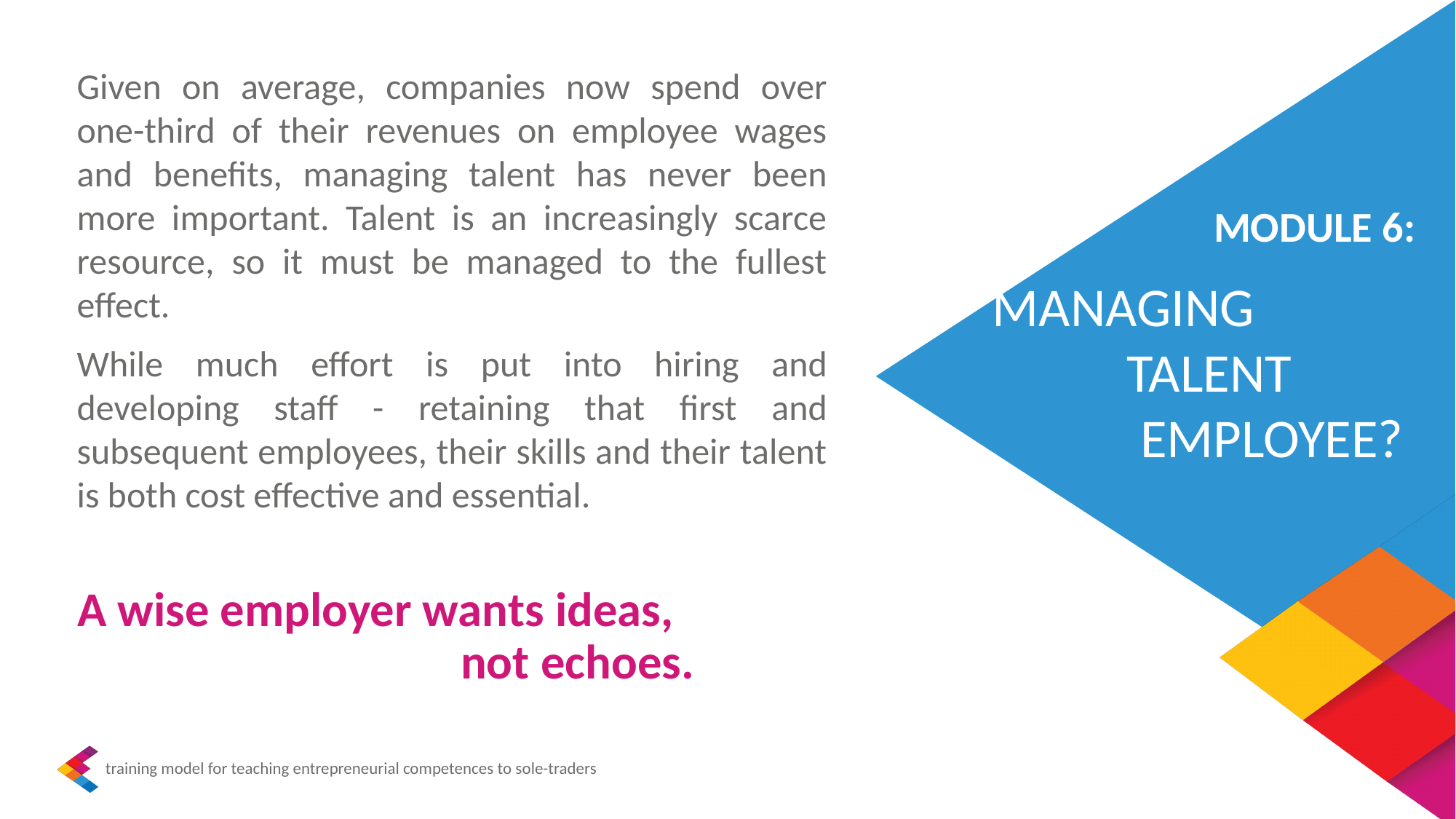

Given on average, companies now spend over one-third of their revenues on employee wages and benefits, managing talent has never been more important. Talent is an increasingly scarce resource, so it must be managed to the fullest effect.
While much effort is put into hiring and developing staff - retaining that first and subsequent employees, their skills and their talent is both cost effective and essential.

A wise employer wants ideas,                                      not echoes.
MODULE 6:

MANAGING              TALENT           EMPLOYEE?